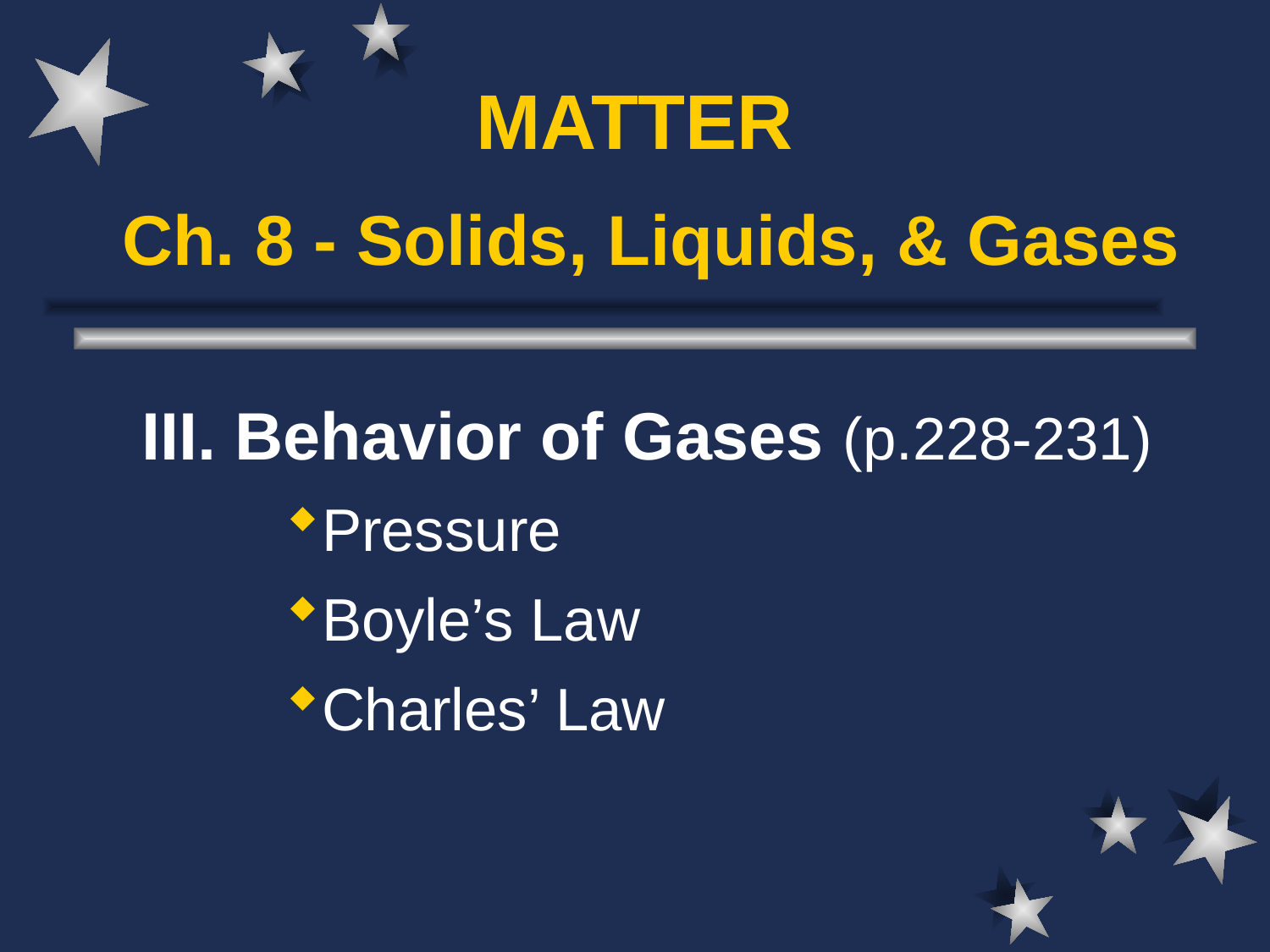

MATTER
# Ch. 8 - Solids, Liquids, & Gases
III. Behavior of Gases (p.228-231)
Pressure
Boyle’s Law
Charles’ Law